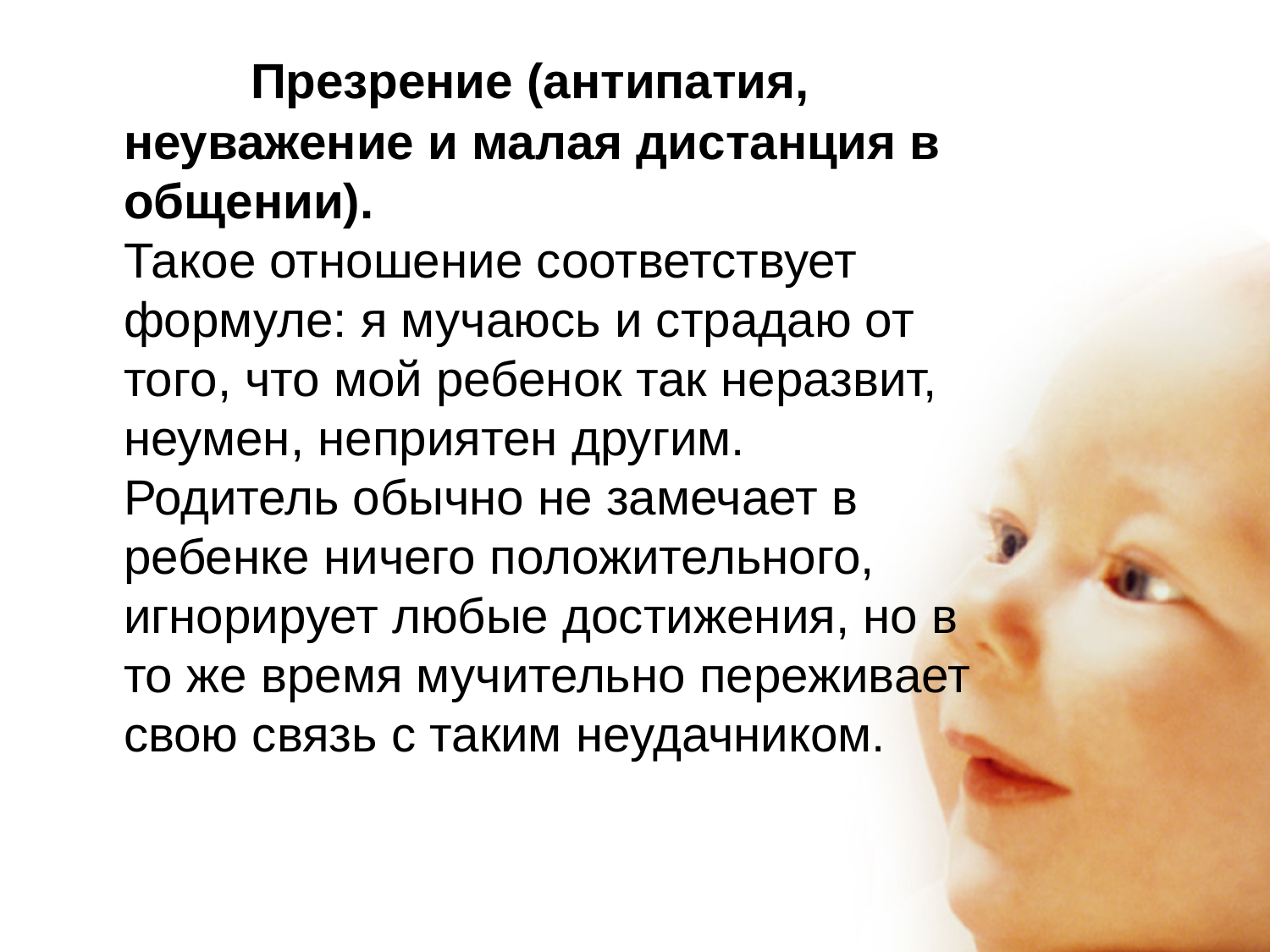

Презрение (антипатия, неуважение и малая дистанция в общении).
Такое отношение соответствует формуле: я мучаюсь и страдаю от того, что мой ребенок так неразвит, неумен, неприятен другим. Родитель обычно не замечает в ребенке ничего положительного, игнорирует любые достижения, но в то же время мучительно переживает свою связь с таким неудачником.